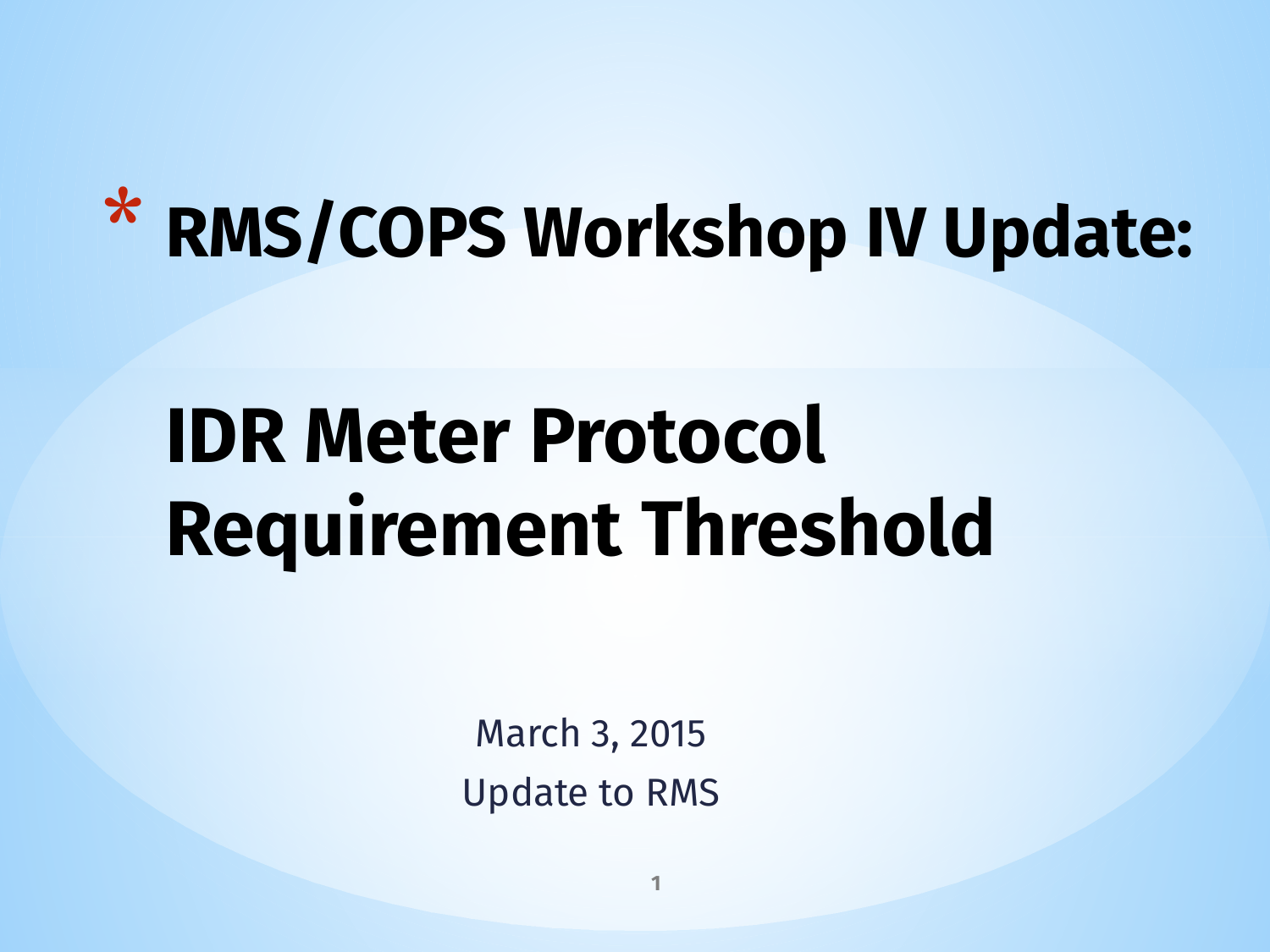

# RMS/COPS Workshop IV Update: IDR Meter Protocol Requirement Threshold
March 3, 2015
Update to RMS
1